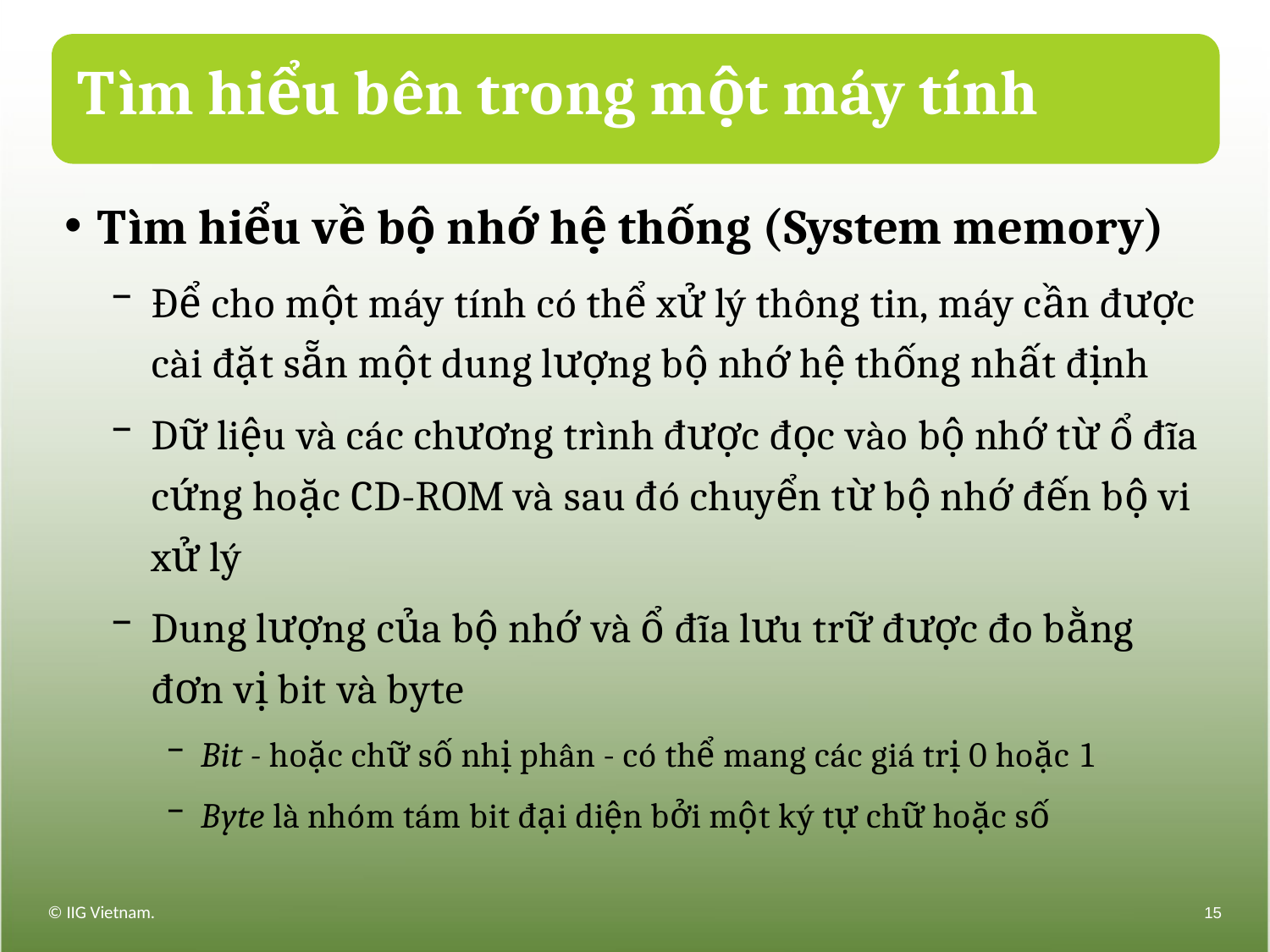

# Tìm hiểu bên trong một máy tính
Tìm hiểu về bộ nhớ hệ thống (System memory)
Để cho một máy tính có thể xử lý thông tin, máy cần được cài đặt sẵn một dung lượng bộ nhớ hệ thống nhất định
Dữ liệu và các chương trình được đọc vào bộ nhớ từ ổ đĩa cứng hoặc CD-ROM và sau đó chuyển từ bộ nhớ đến bộ vi xử lý
Dung lượng của bộ nhớ và ổ đĩa lưu trữ được đo bằng đơn vị bit và byte
Bit - hoặc chữ số nhị phân - có thể mang các giá trị 0 hoặc 1
Byte là nhóm tám bit đại diện bởi một ký tự chữ hoặc số
© IIG Vietnam.
15